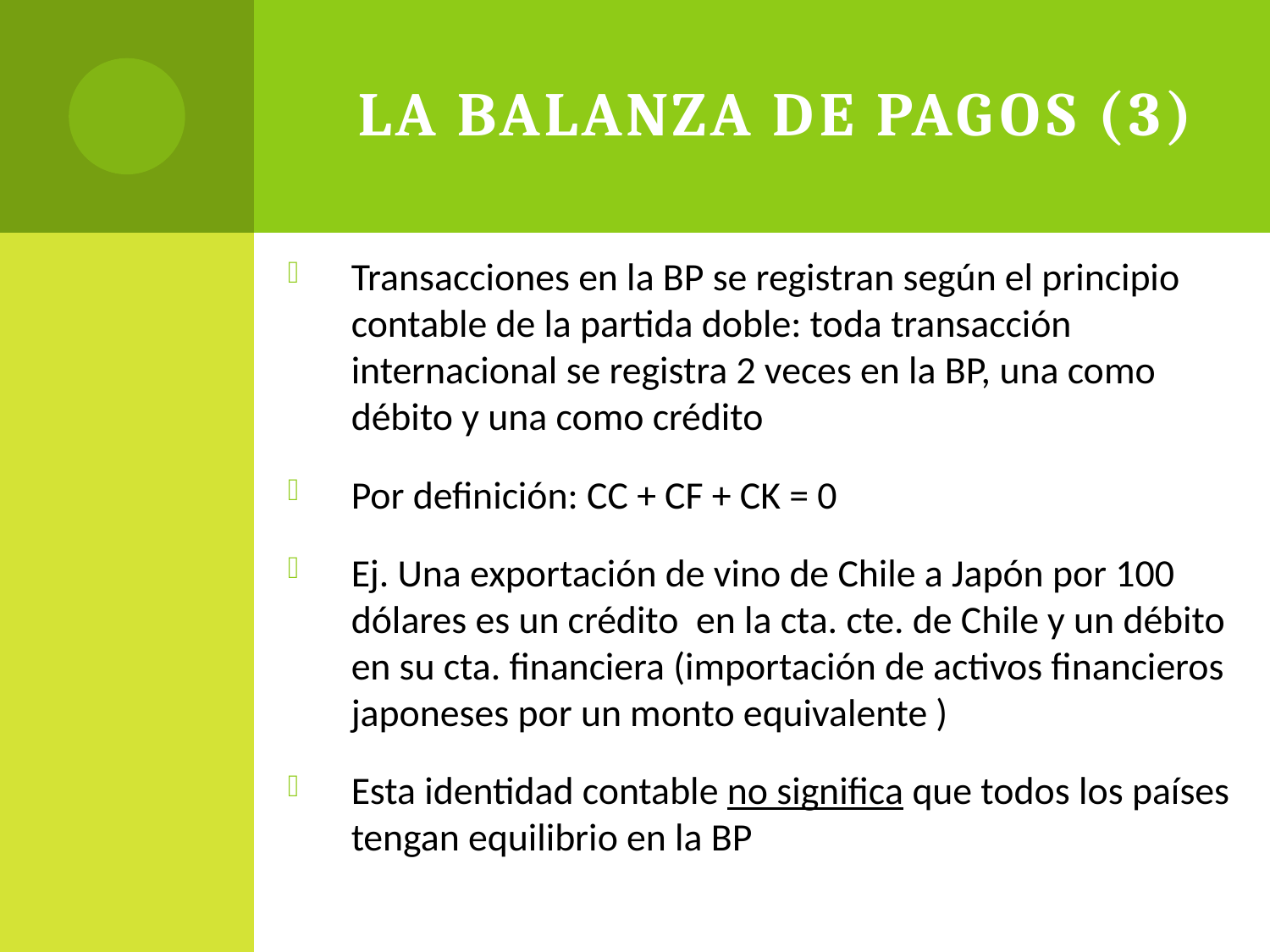

# La Balanza de Pagos (3)
Transacciones en la BP se registran según el principio contable de la partida doble: toda transacción internacional se registra 2 veces en la BP, una como débito y una como crédito
Por definición: CC + CF + CK = 0
Ej. Una exportación de vino de Chile a Japón por 100 dólares es un crédito  en la cta. cte. de Chile y un débito en su cta. financiera (importación de activos financieros japoneses por un monto equivalente )
Esta identidad contable no significa que todos los países tengan equilibrio en la BP